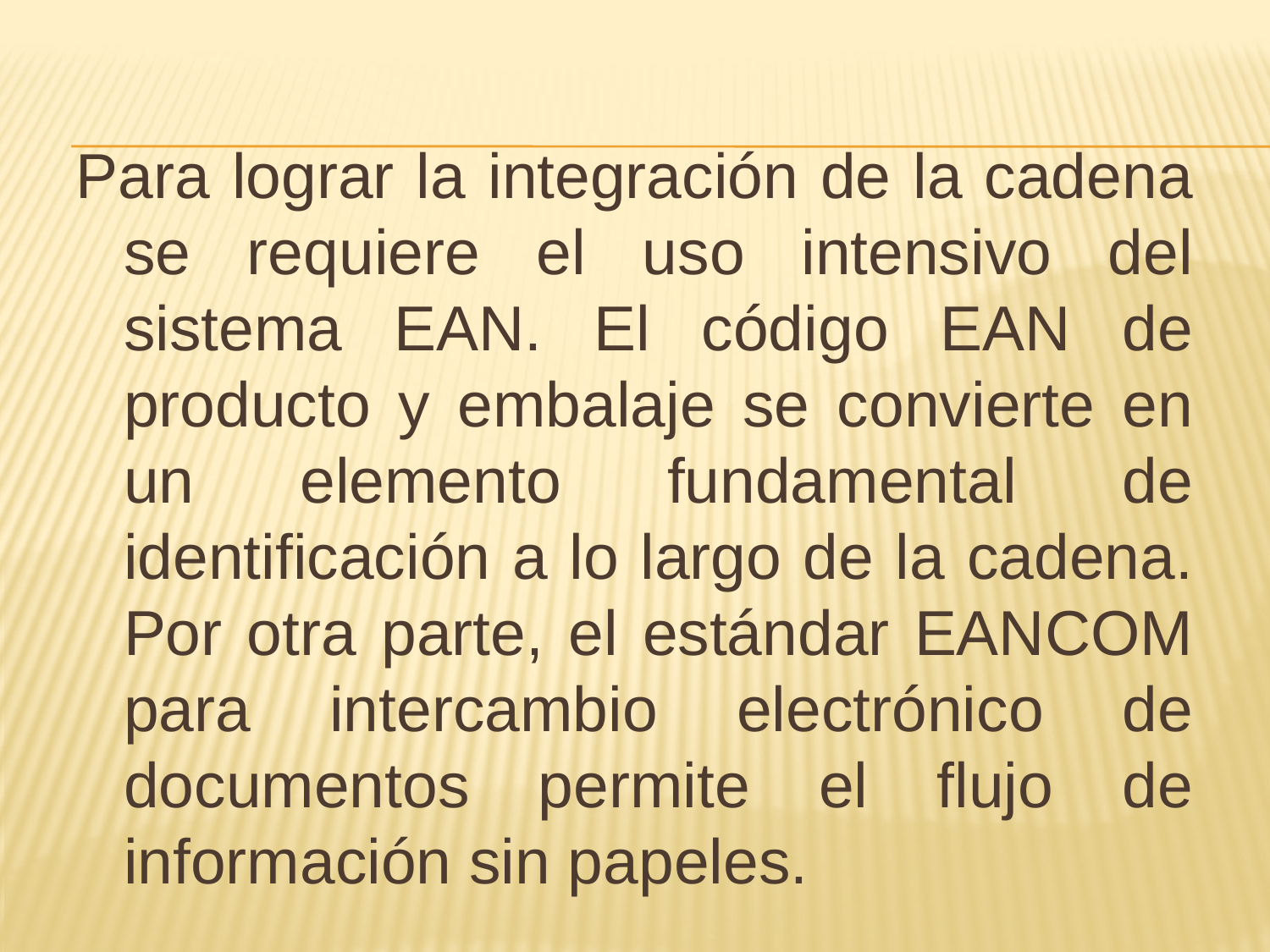

#
Para lograr la integración de la cadena se requiere el uso intensivo del sistema EAN. El código EAN de producto y embalaje se convierte en un elemento fundamental de identificación a lo largo de la cadena. Por otra parte, el estándar EANCOM para intercambio electrónico de documentos permite el flujo de información sin papeles.